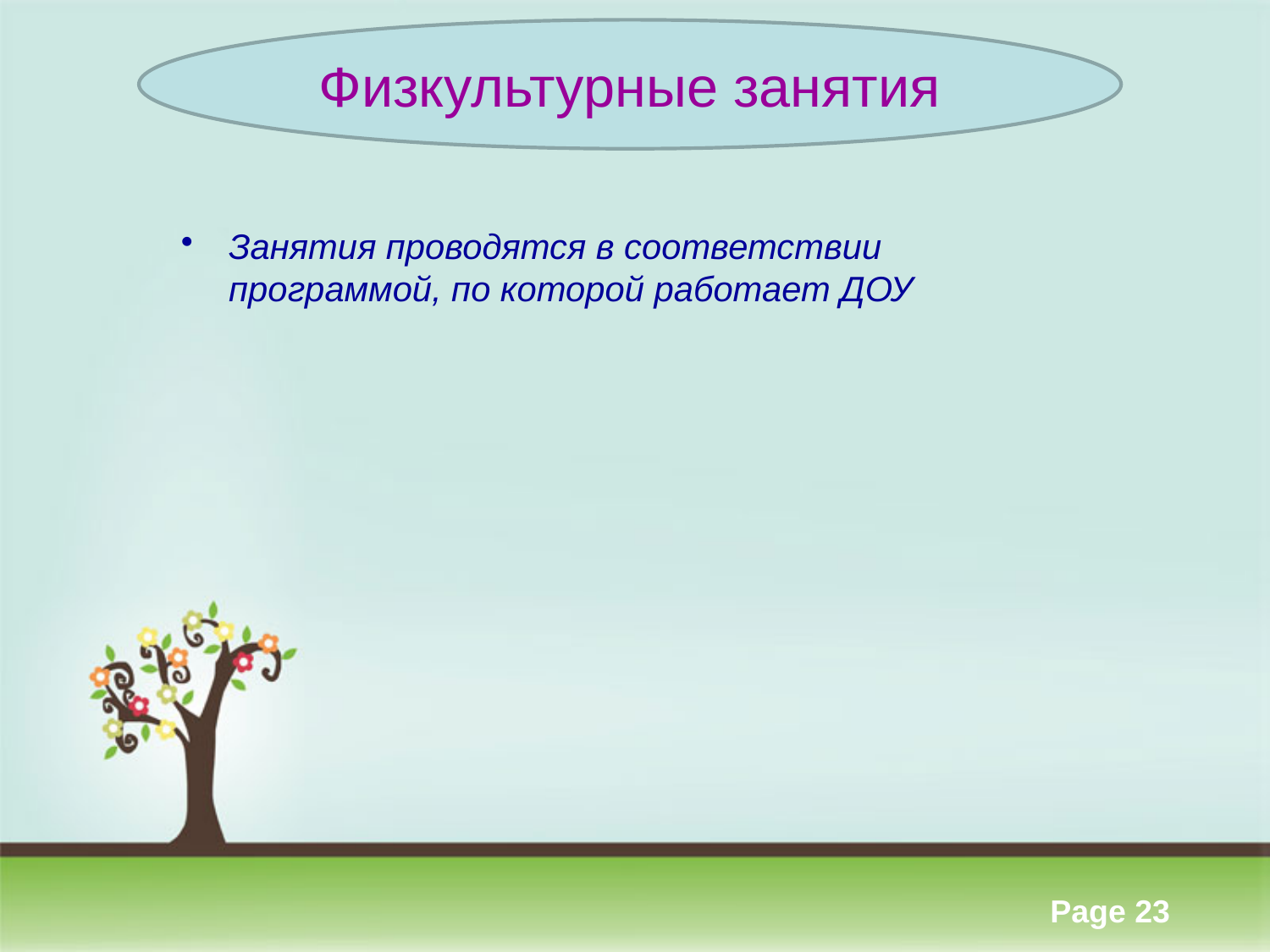

Физкультурные занятия
#
Занятия проводятся в соответствии программой, по которой работает ДОУ